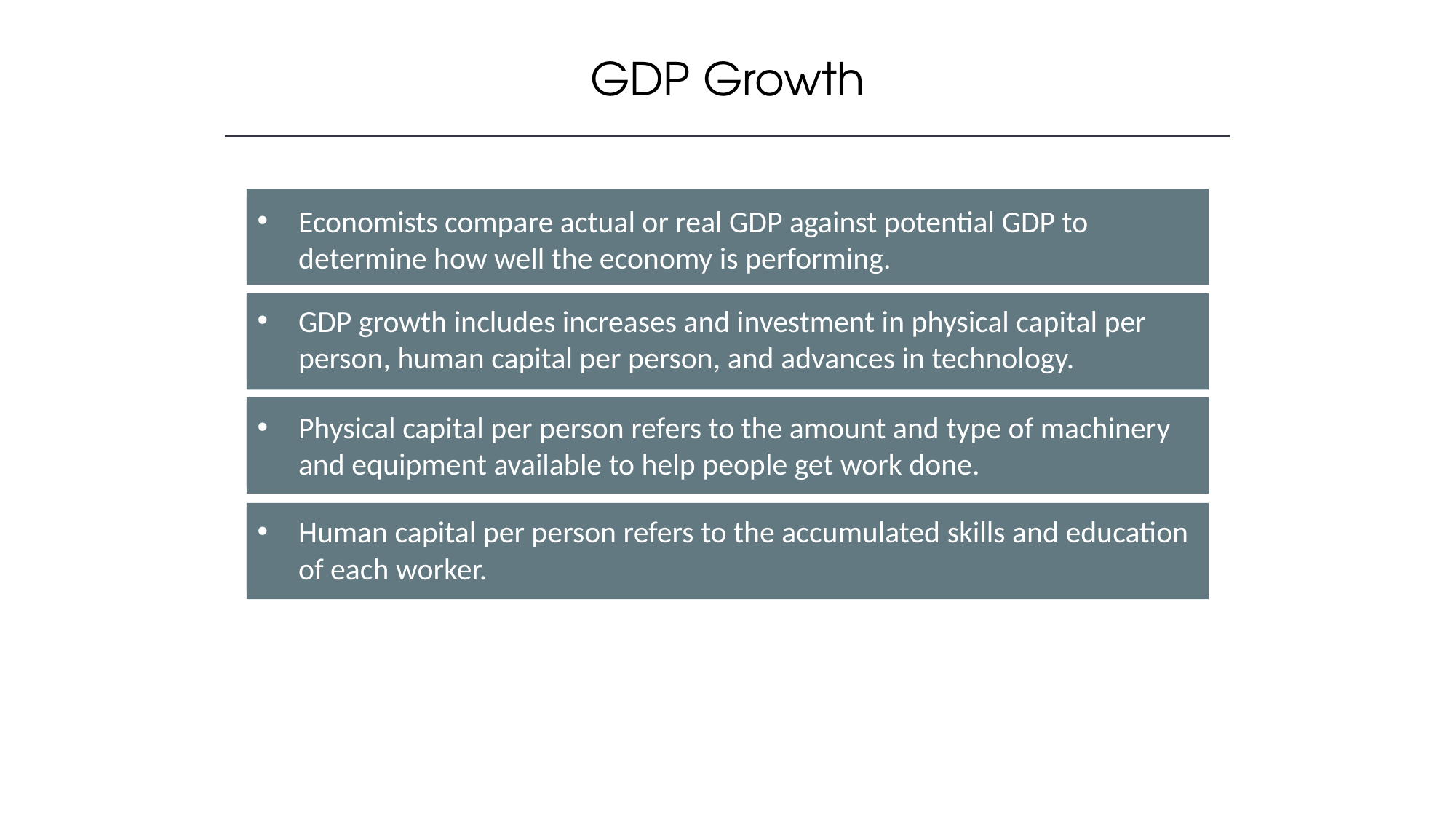

GDP Growth
HAWKES LEARNING

Economists compare actual or real GDP against potential GDP to determine how well the economy is performing.

GDP growth includes increases and investment in physical capital per person, human capital per person, and advances in technology.

Physical capital per person refers to the amount and type of machinery and equipment available to help people get work done.

Human capital per person refers to the accumulated skills and education of each worker.